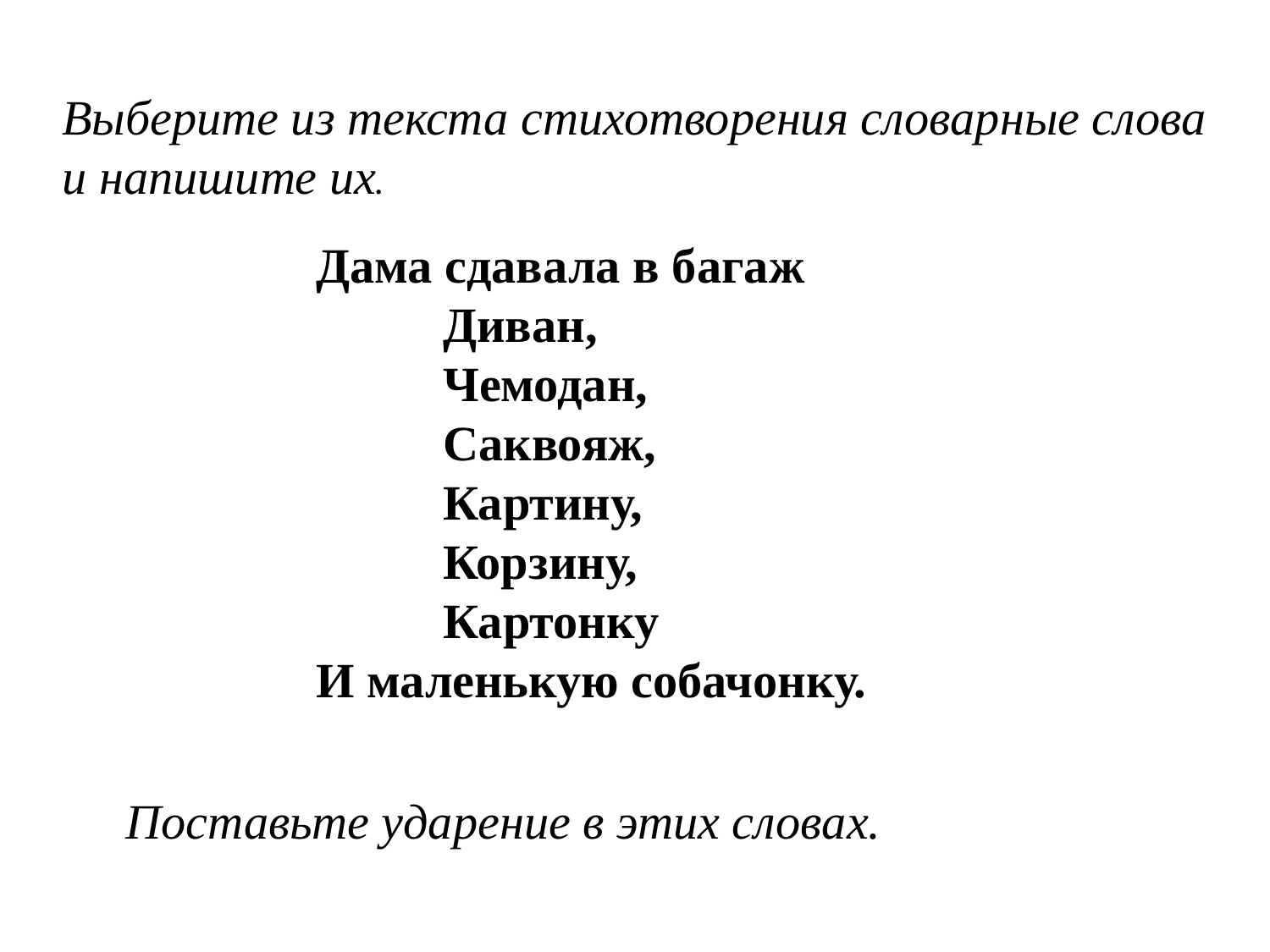

Выберите из текста стихотворения словарные слова и напишите их.
		Дама сдавала в багаж
           		Диван,
           		Чемодан,
           		Саквояж,
           		Картину,
          			Корзину,
           		Картонку
		И маленькую собачонку.
Поставьте ударение в этих словах.